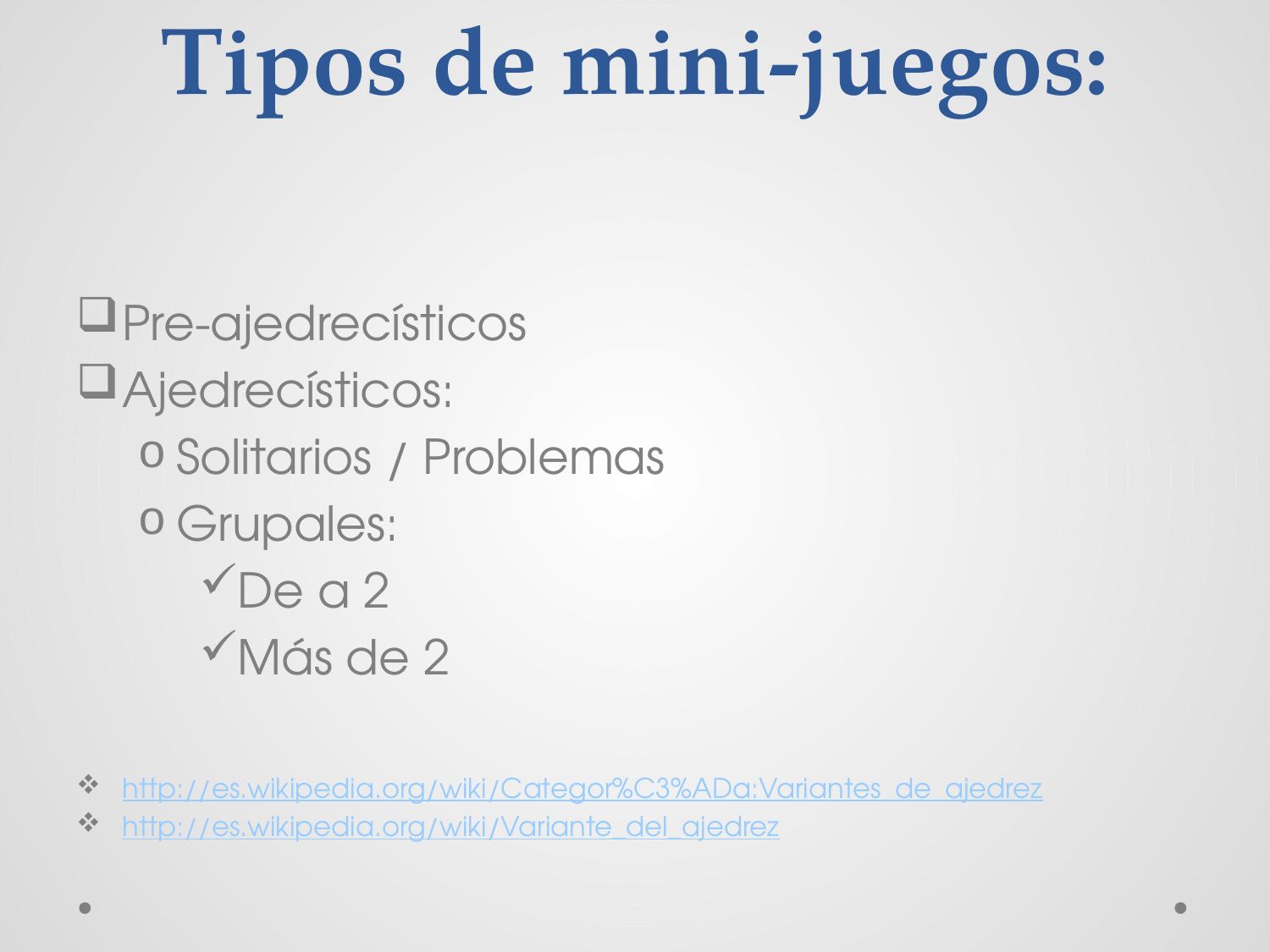

# Tipos de mini-juegos:
Pre-ajedrecísticos
Ajedrecísticos:
Solitarios / Problemas
Grupales:
De a 2
Más de 2

http://es.wikipedia.org/wiki/Categor%C3%ADa:Variantes_de_ajedrez
http://es.wikipedia.org/wiki/Variante_del_ajedrez